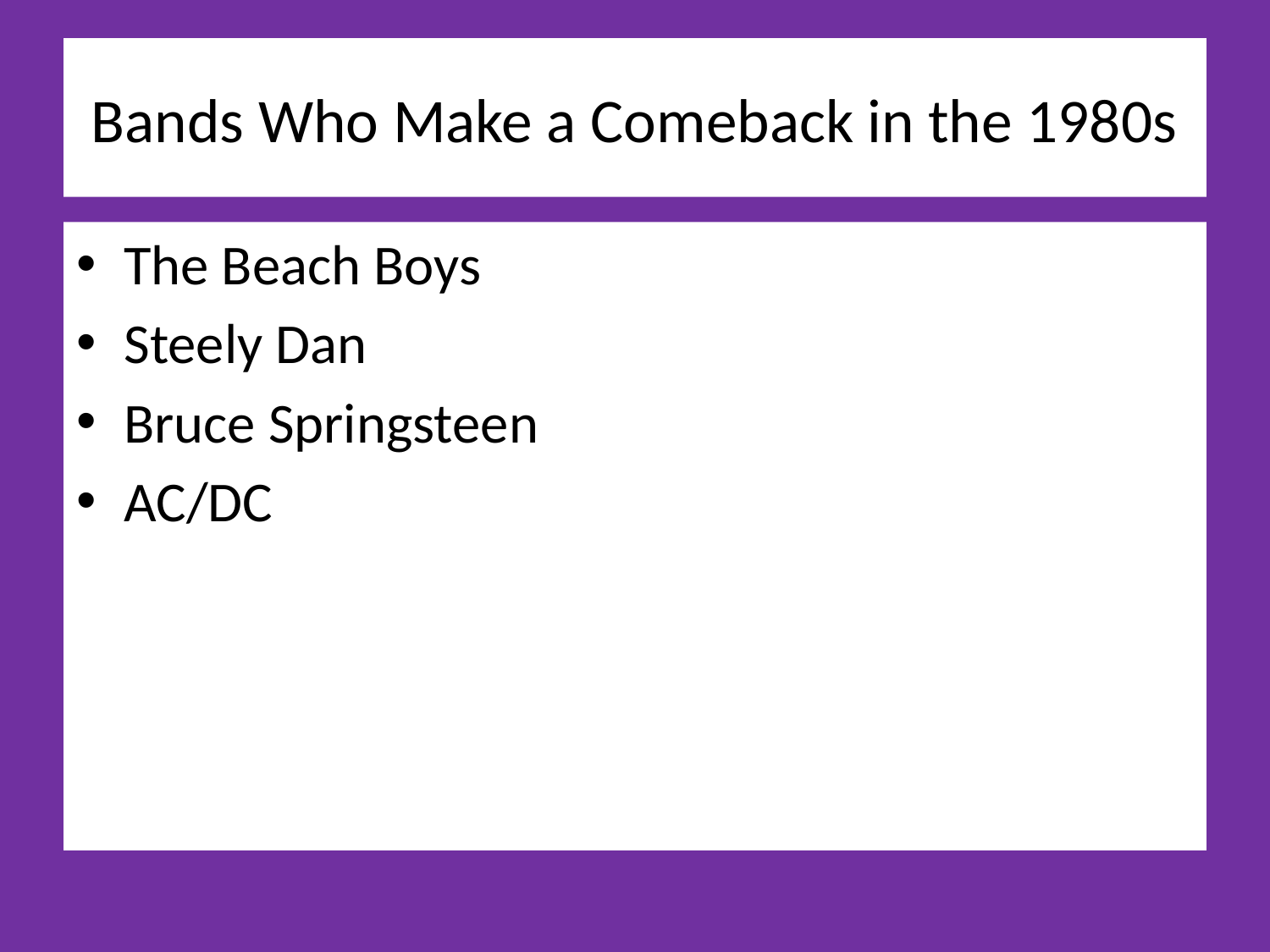

# Bands Who Make a Comeback in the 1980s
The Beach Boys
Steely Dan
Bruce Springsteen
AC/DC